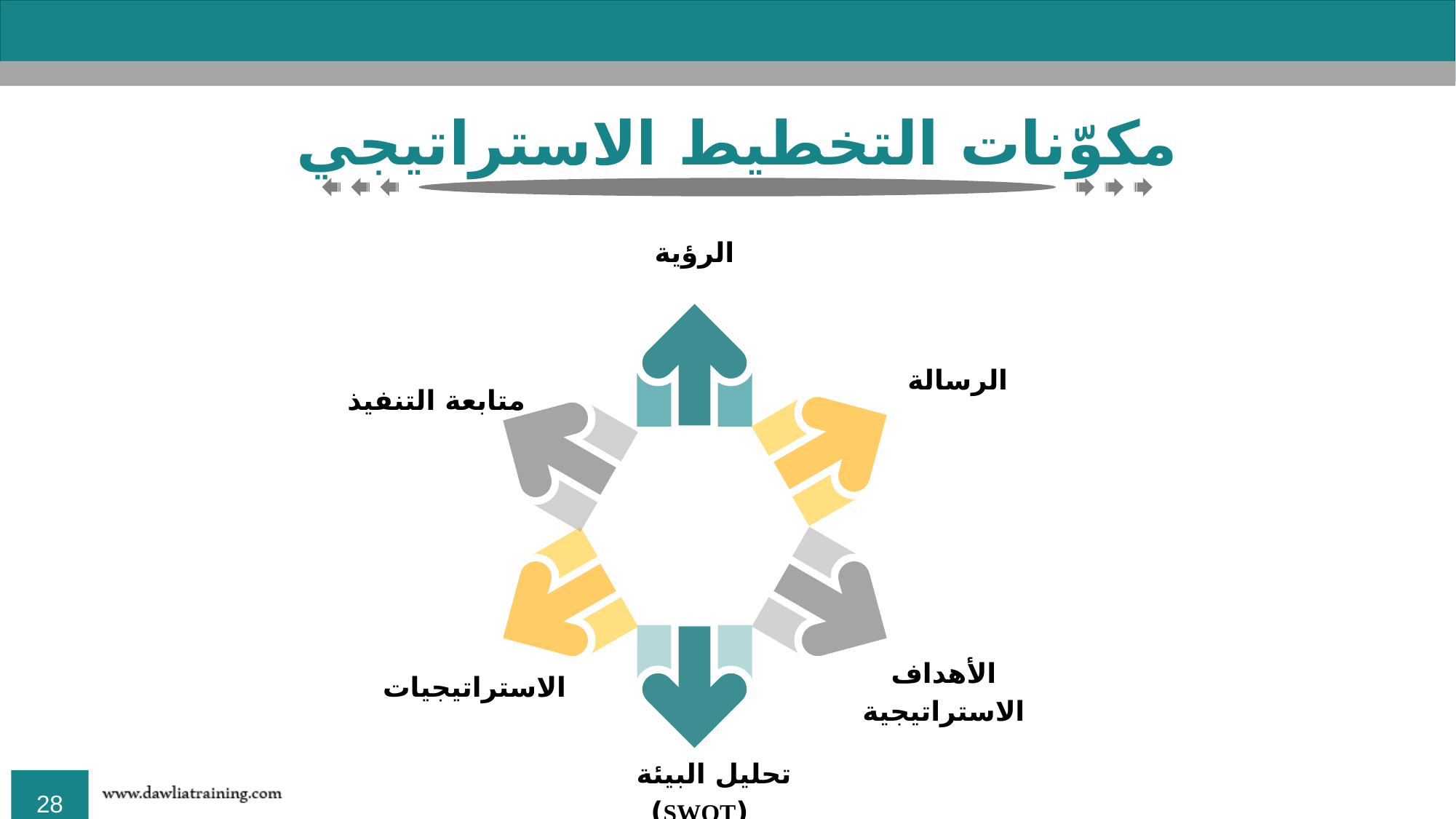

مكوّنات التخطيط الاستراتيجي

الرؤية

الرسالة

متابعة التنفيذ

الأهداف الاستراتيجية

الاستراتيجيات

تحليل البيئة    (SWOT)